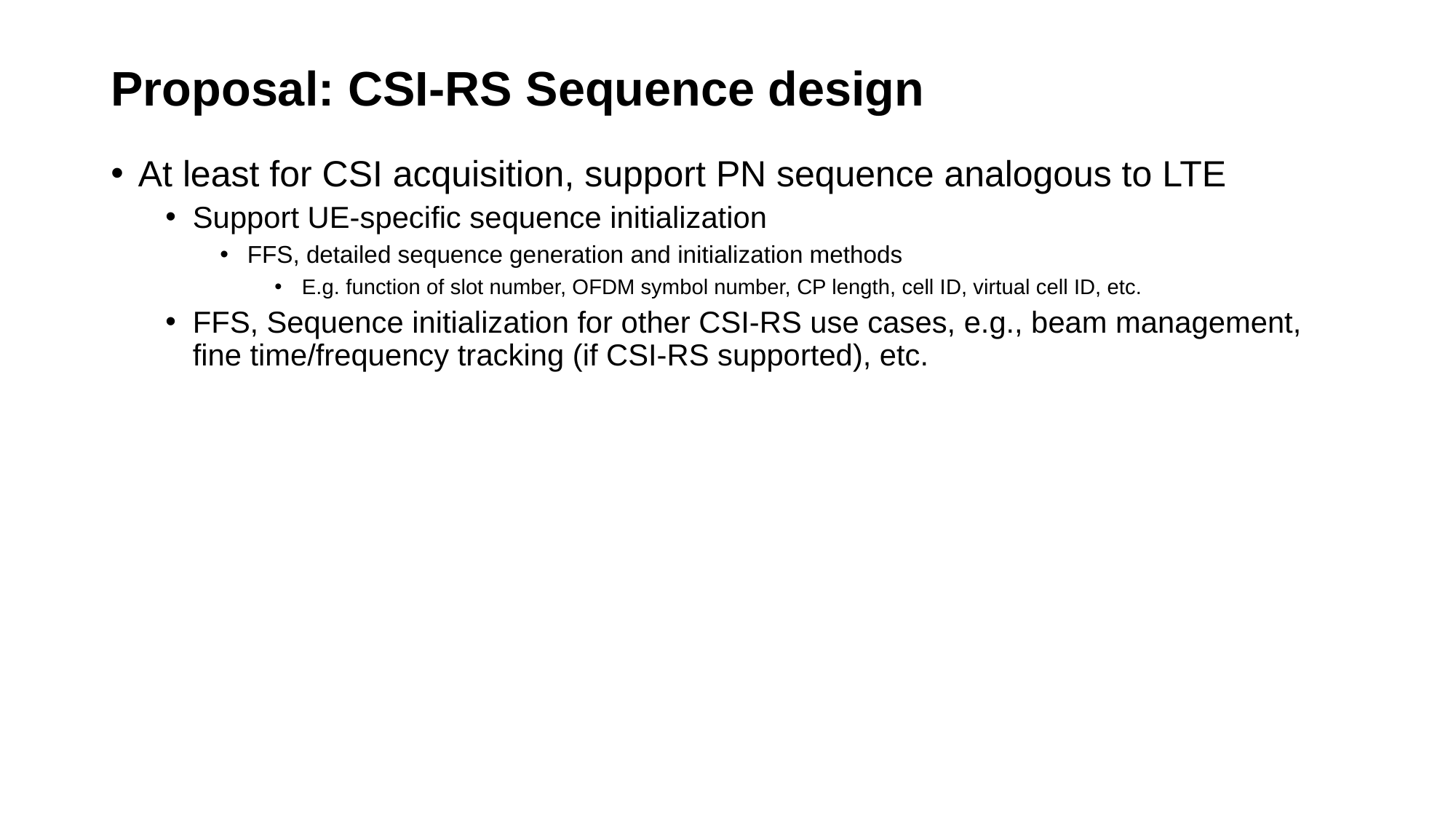

# Proposal: CSI-RS Sequence design
At least for CSI acquisition, support PN sequence analogous to LTE
Support UE-specific sequence initialization
FFS, detailed sequence generation and initialization methods
E.g. function of slot number, OFDM symbol number, CP length, cell ID, virtual cell ID, etc.
FFS, Sequence initialization for other CSI-RS use cases, e.g., beam management, fine time/frequency tracking (if CSI-RS supported), etc.